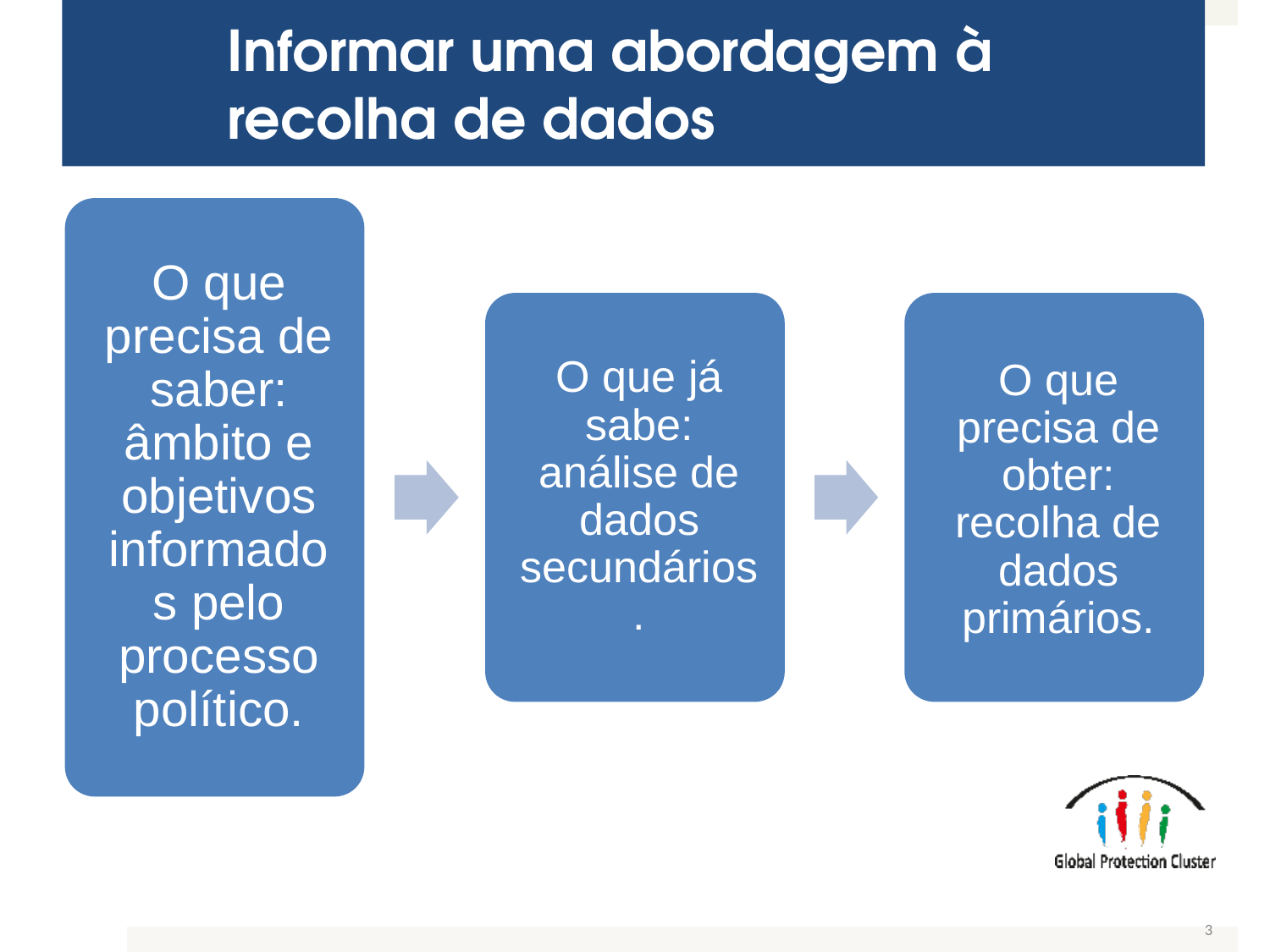

# Informar uma abordagem à recolha de dados
O que precisa de saber: âmbito e objetivos informados pelo processo político.

O que já sabe: análise de dados secundários.

O que precisa de obter: recolha de dados primários.